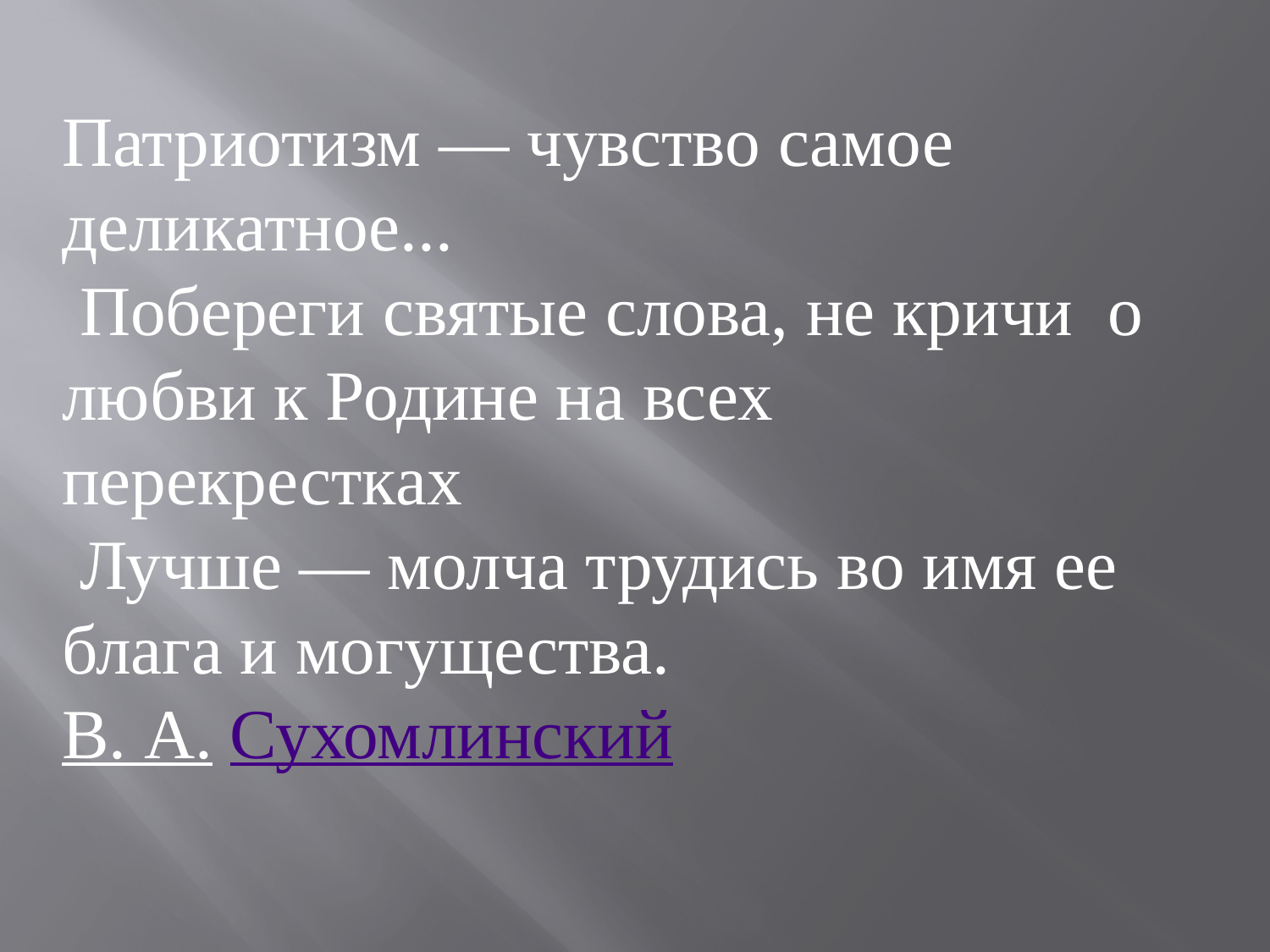

Патриотизм — чувство самое  деликатное...
 Побереги святые слова, не кричи  о любви к Родине на всех перекрестках
 Лучше — молча трудись во имя ее блага и могущества.
В. А. Сухомлинский